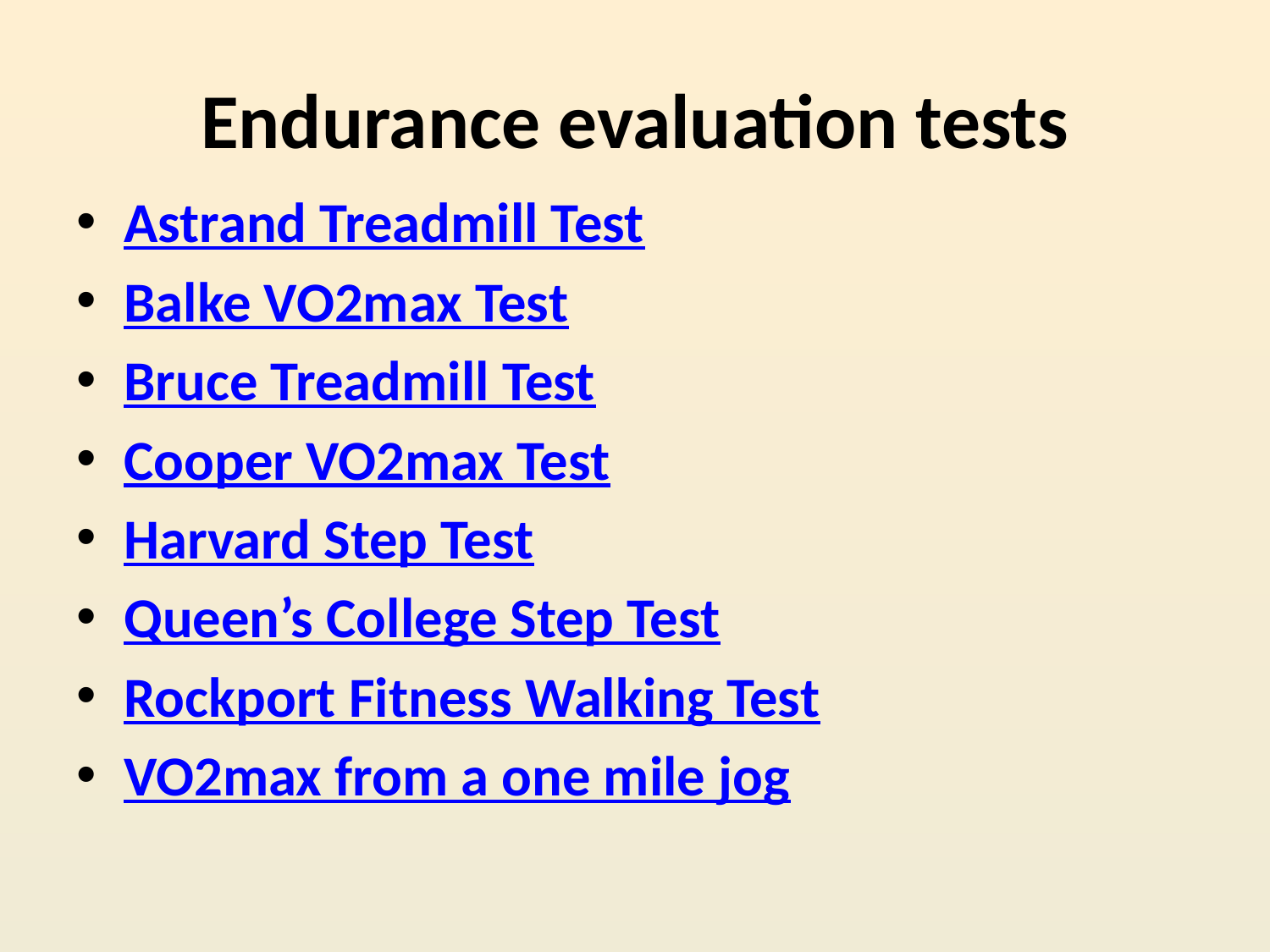

# Endurance evaluation tests
Astrand Treadmill Test
Balke VO2max Test
Bruce Treadmill Test
Cooper VO2max Test
Harvard Step Test
Queen’s College Step Test
Rockport Fitness Walking Test
VO2max from a one mile jog

2